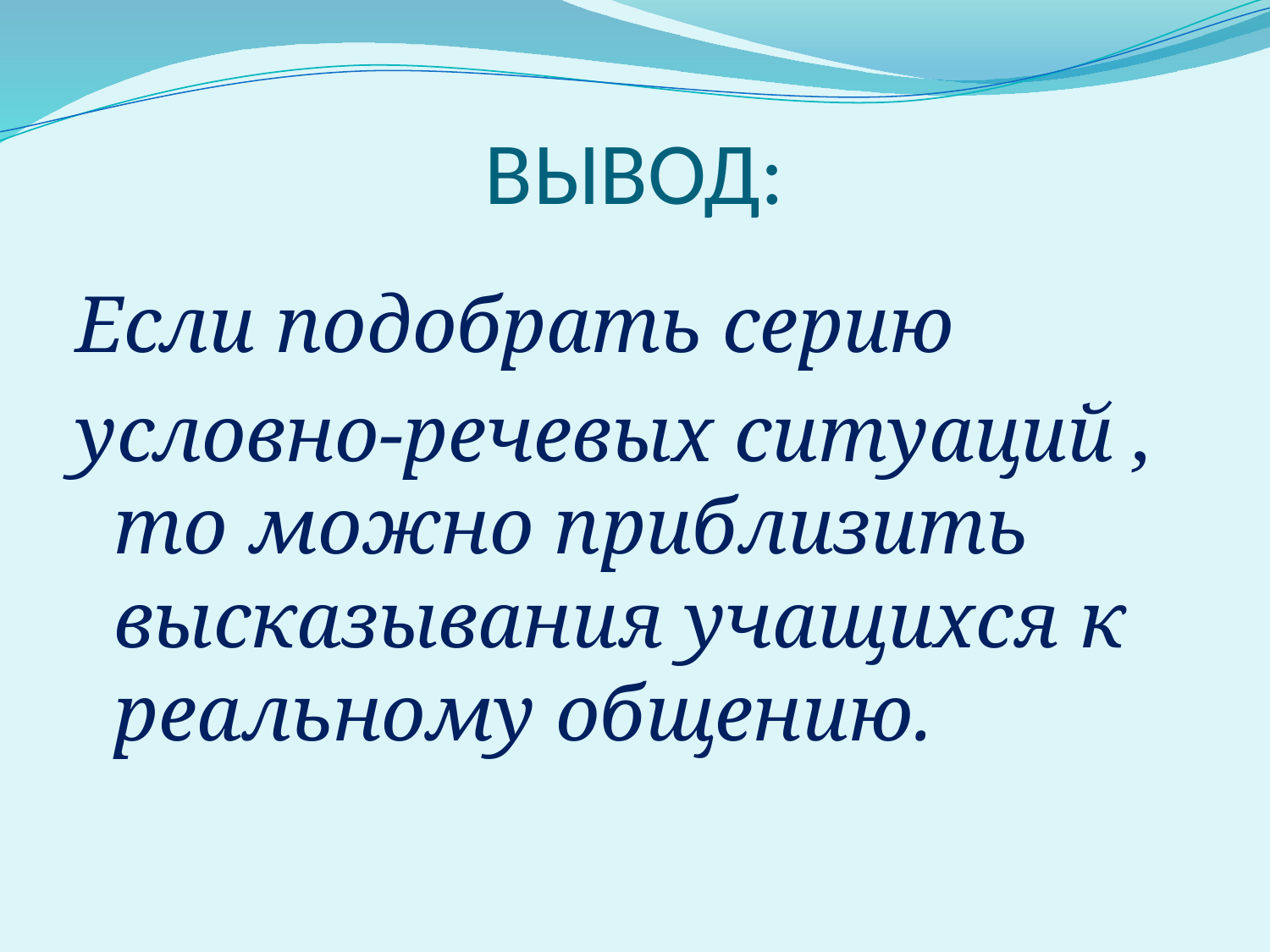

# ВЫВОД:
Если подобрать серию
условно-речевых ситуаций , то можно приблизить высказывания учащихся к реальному общению.